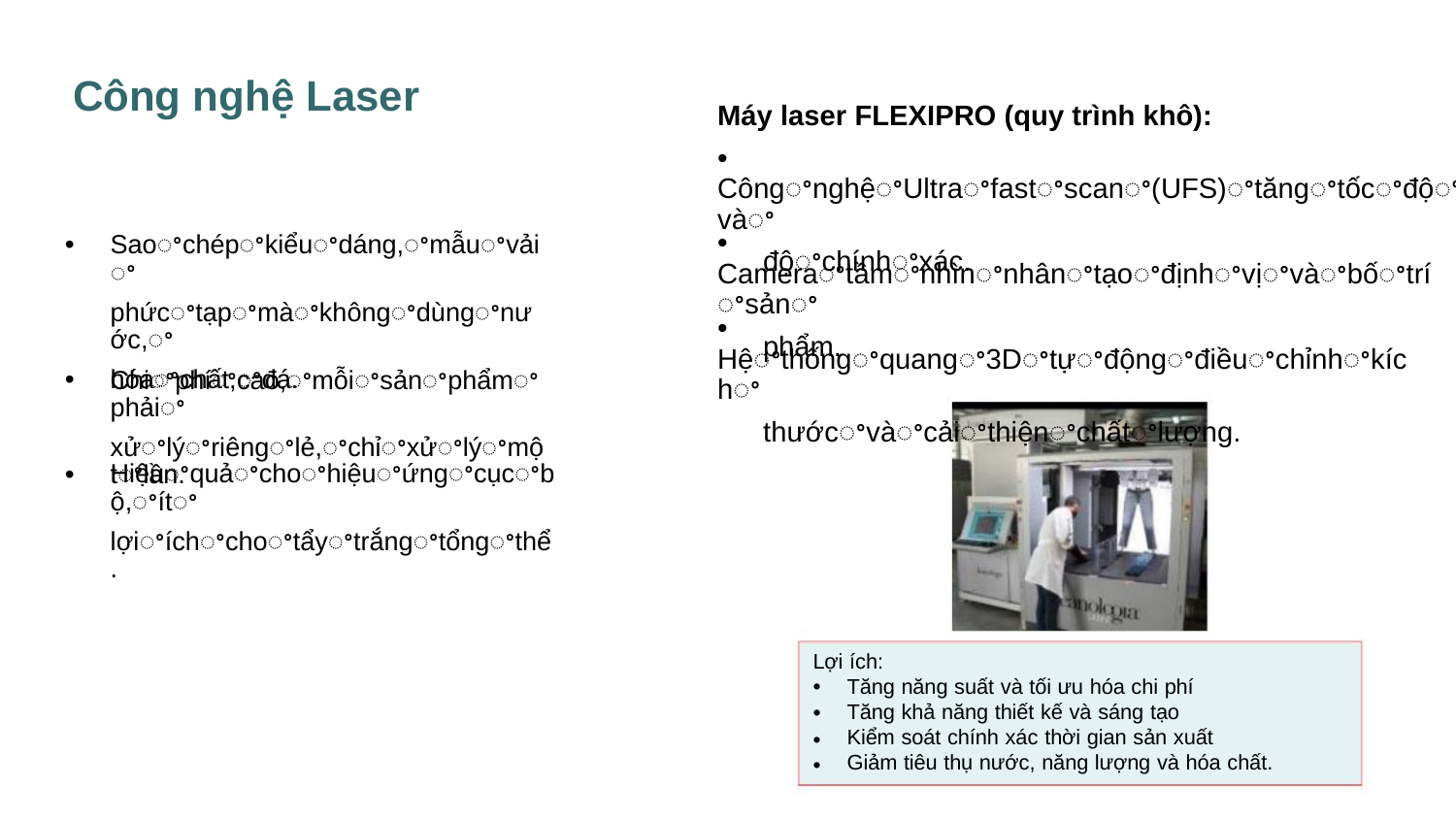

Công nghệ Laser
Máy laser FLEXIPRO (quy trình khô):
• CôngꢀnghệꢀUltraꢀfastꢀscanꢀ(UFS)ꢀtăngꢀtốcꢀđộꢀvàꢀ
độꢀchínhꢀxác.
• Cameraꢀtầmꢀnhìnꢀnhânꢀtạoꢀđịnhꢀvịꢀvàꢀbốꢀtríꢀsảnꢀ
phẩm.
•
Saoꢀchépꢀkiểuꢀdáng,ꢀmẫuꢀvảiꢀ
phứcꢀtạpꢀmàꢀkhôngꢀdùngꢀnước,ꢀ
hóaꢀchất,ꢀđá.
• Hệꢀthốngꢀquangꢀ3Dꢀtựꢀđộngꢀđiềuꢀchỉnhꢀkíchꢀ
thướcꢀvàꢀcảiꢀthiệnꢀchấtꢀlượng.
•
•
Chiꢀphíꢀcao,ꢀmỗiꢀsảnꢀphẩmꢀphảiꢀ
xửꢀlýꢀriêngꢀlẻ,ꢀchỉꢀxửꢀlýꢀmộtꢀlần.
Hiệuꢀquảꢀchoꢀhiệuꢀứngꢀcụcꢀbộ,ꢀítꢀ
lợiꢀíchꢀchoꢀtẩyꢀtrắngꢀtổngꢀthể.
Lợi ích:
•
•
•
•
Tăng năng suất và tối ưu hóa chi phí
Tăng khả năng thiết kế và sáng tạo
Kiểm soát chính xác thời gian sản xuất
Giảm tiêu thụ nước, năng lượng và hóa chất.